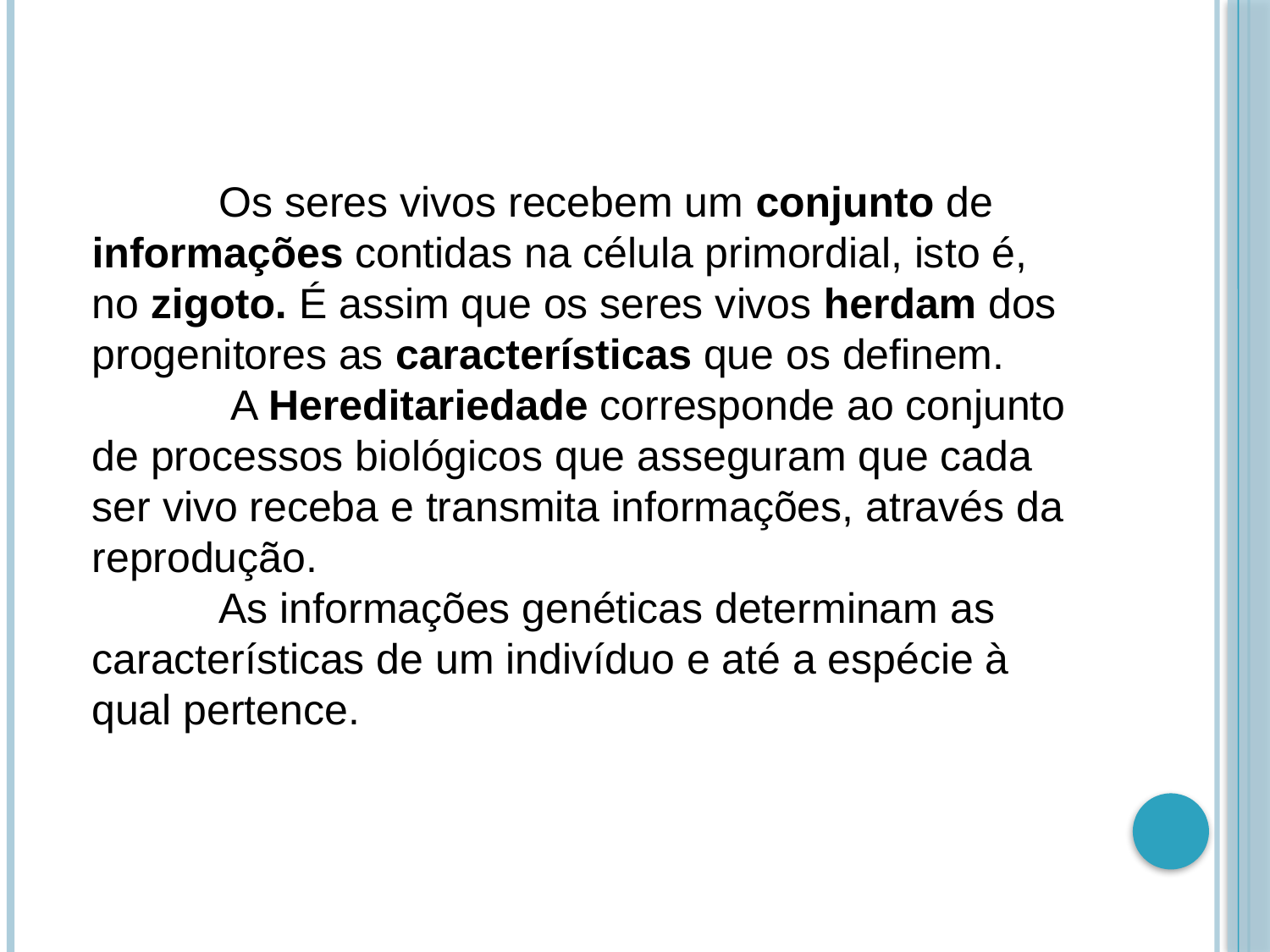

Os seres vivos recebem um conjunto de informações contidas na célula primordial, isto é, no zigoto. É assim que os seres vivos herdam dos progenitores as características que os definem.
	 A Hereditariedade corresponde ao conjunto de processos biológicos que asseguram que cada ser vivo receba e transmita informações, através da reprodução.
	As informações genéticas determinam as características de um indivíduo e até a espécie à qual pertence.